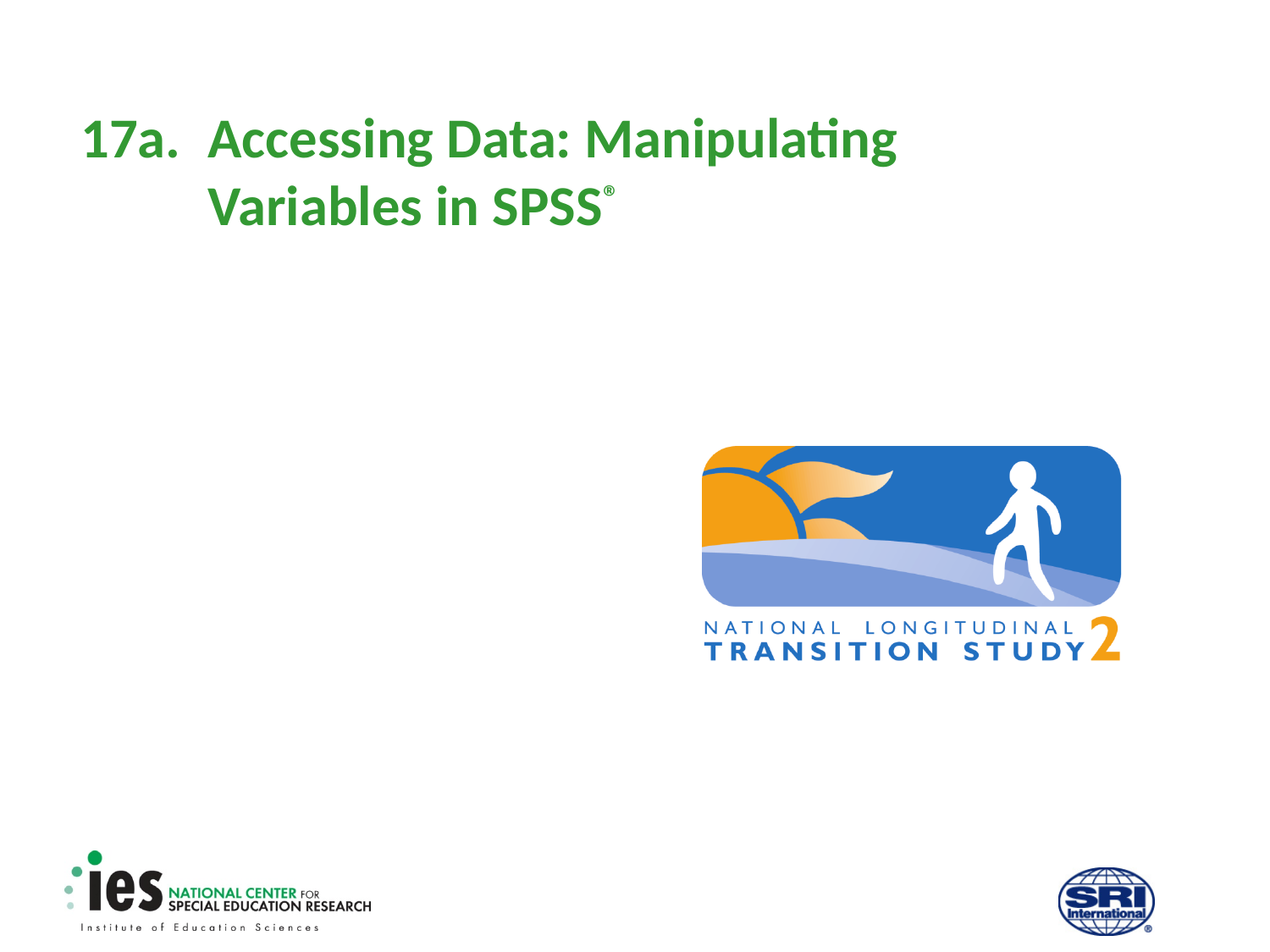

# 17a.	Accessing Data: Manipulating Variables in SPSS®